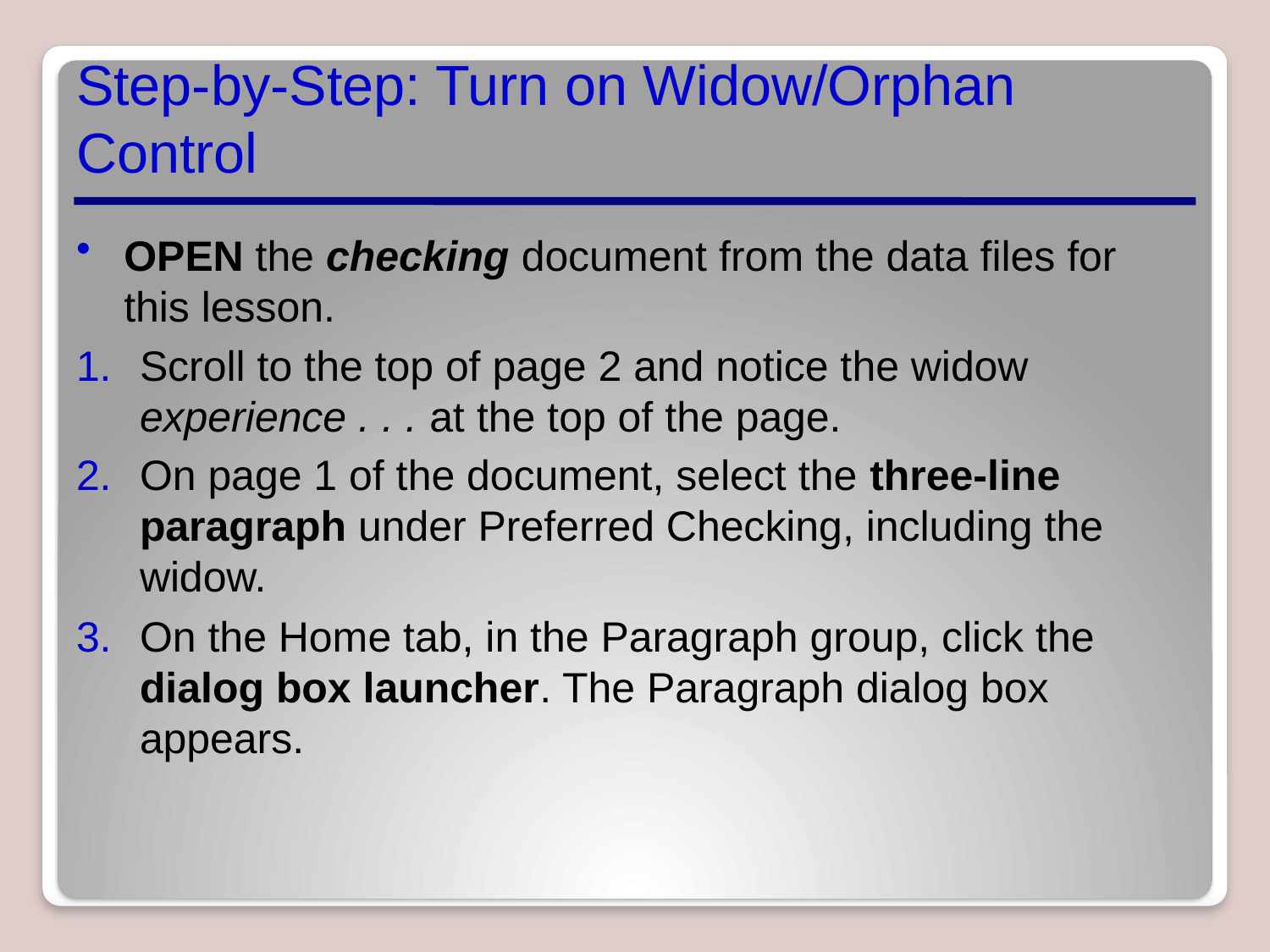

# Step-by-Step: Turn on Widow/Orphan Control
OPEN the checking document from the data files for this lesson.
Scroll to the top of page 2 and notice the widow experience . . . at the top of the page.
On page 1 of the document, select the three-line paragraph under Preferred Checking, including the widow.
On the Home tab, in the Paragraph group, click the dialog box launcher. The Paragraph dialog box appears.